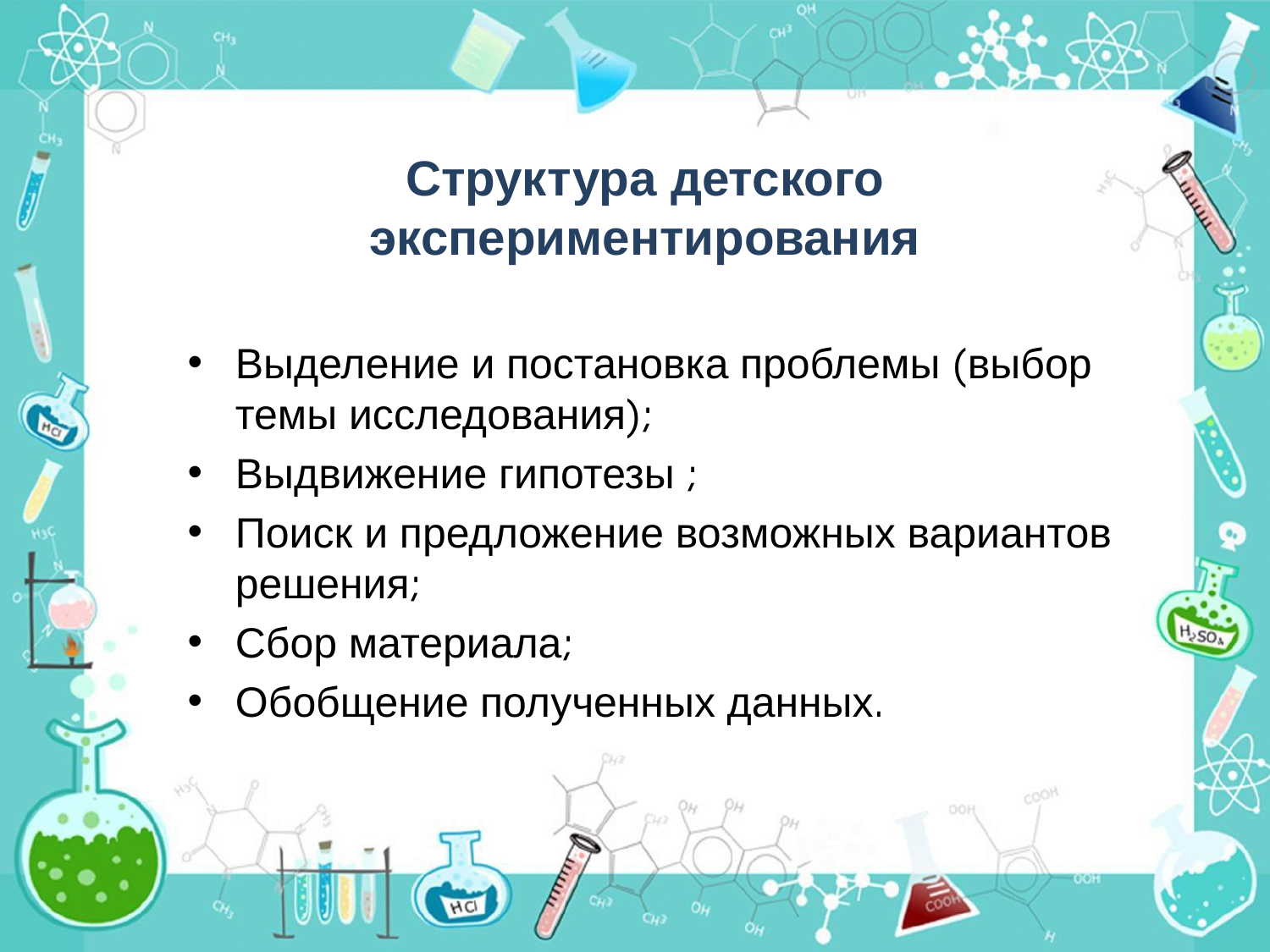

# Структура детского экспериментирования

Выделение и постановка проблемы (выбор темы исследования);
Выдвижение гипотезы ;
Поиск и предложение возможных вариантов решения;
Сбор материала;
Обобщение полученных данных.